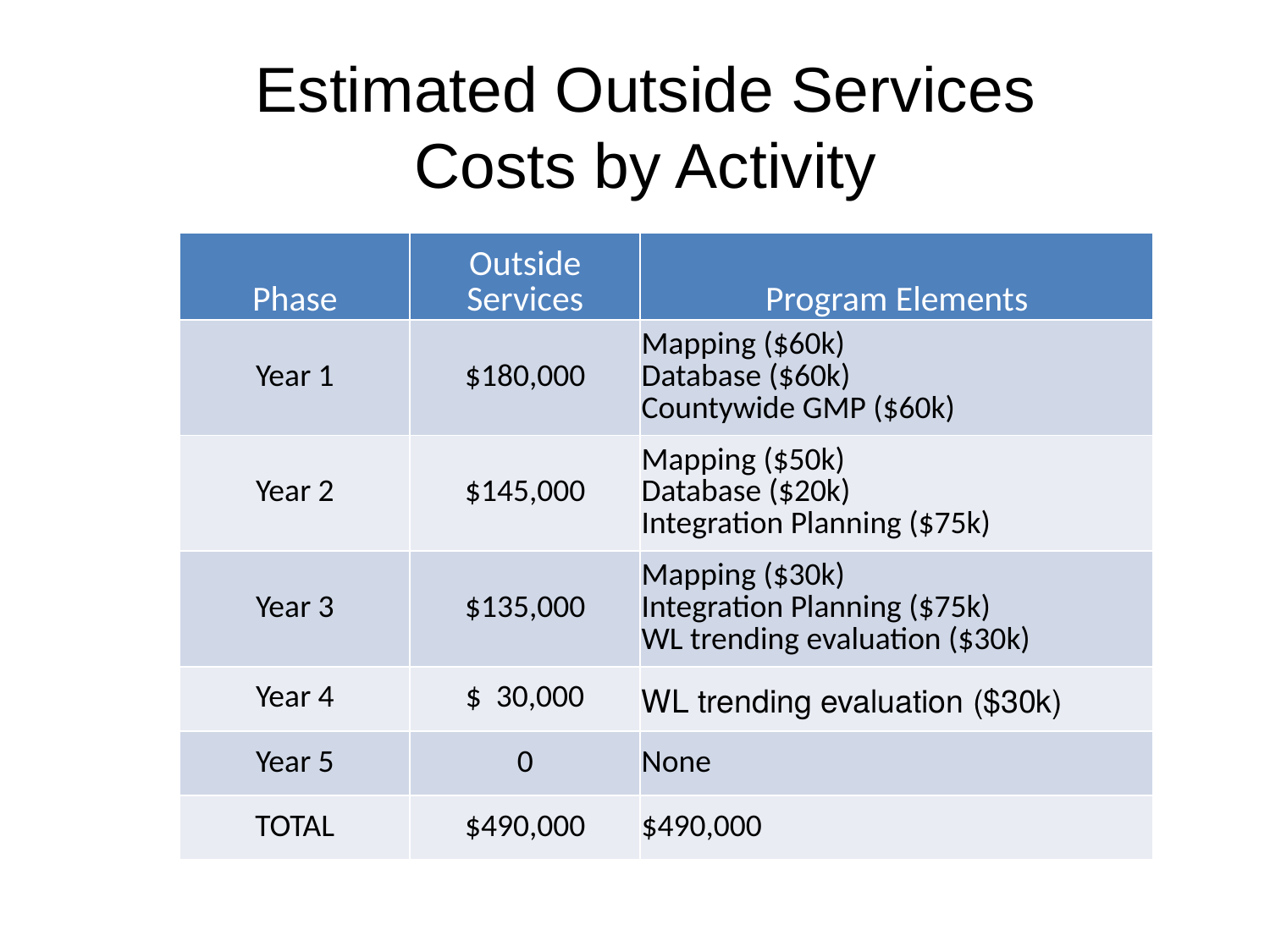

Estimated Outside Services Costs by Activity
| Phase | Outside Services | Program Elements |
| --- | --- | --- |
| Year 1 | $180,000 | Mapping ($60k) Database ($60k) Countywide GMP ($60k) |
| Year 2 | $145,000 | Mapping ($50k) Database ($20k) Integration Planning ($75k) |
| Year 3 | $135,000 | Mapping ($30k) Integration Planning ($75k) WL trending evaluation ($30k) |
| Year 4 | $ 30,000 | WL trending evaluation ($30k) |
| Year 5 | 0 | None |
| TOTAL | $490,000 | $490,000 |